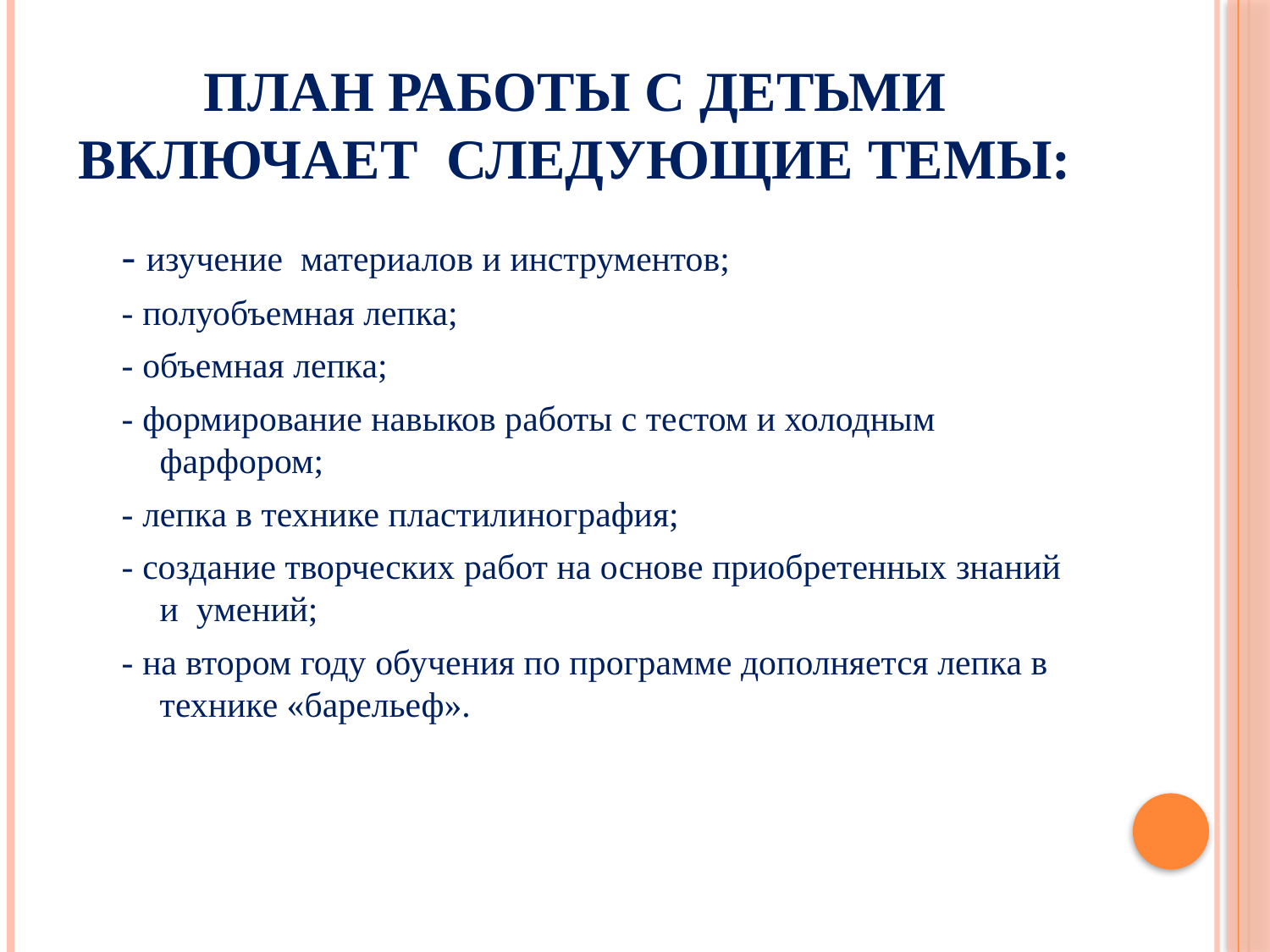

# План работы с детьми включает  следующие темы:
- изучение  материалов и инструментов;
- полуобъемная лепка;
- объемная лепка;
- формирование навыков работы с тестом и холодным фарфором;
- лепка в технике пластилинография;
- создание творческих работ на основе приобретенных знаний и  умений;
- на втором году обучения по программе дополняется лепка в технике «барельеф».